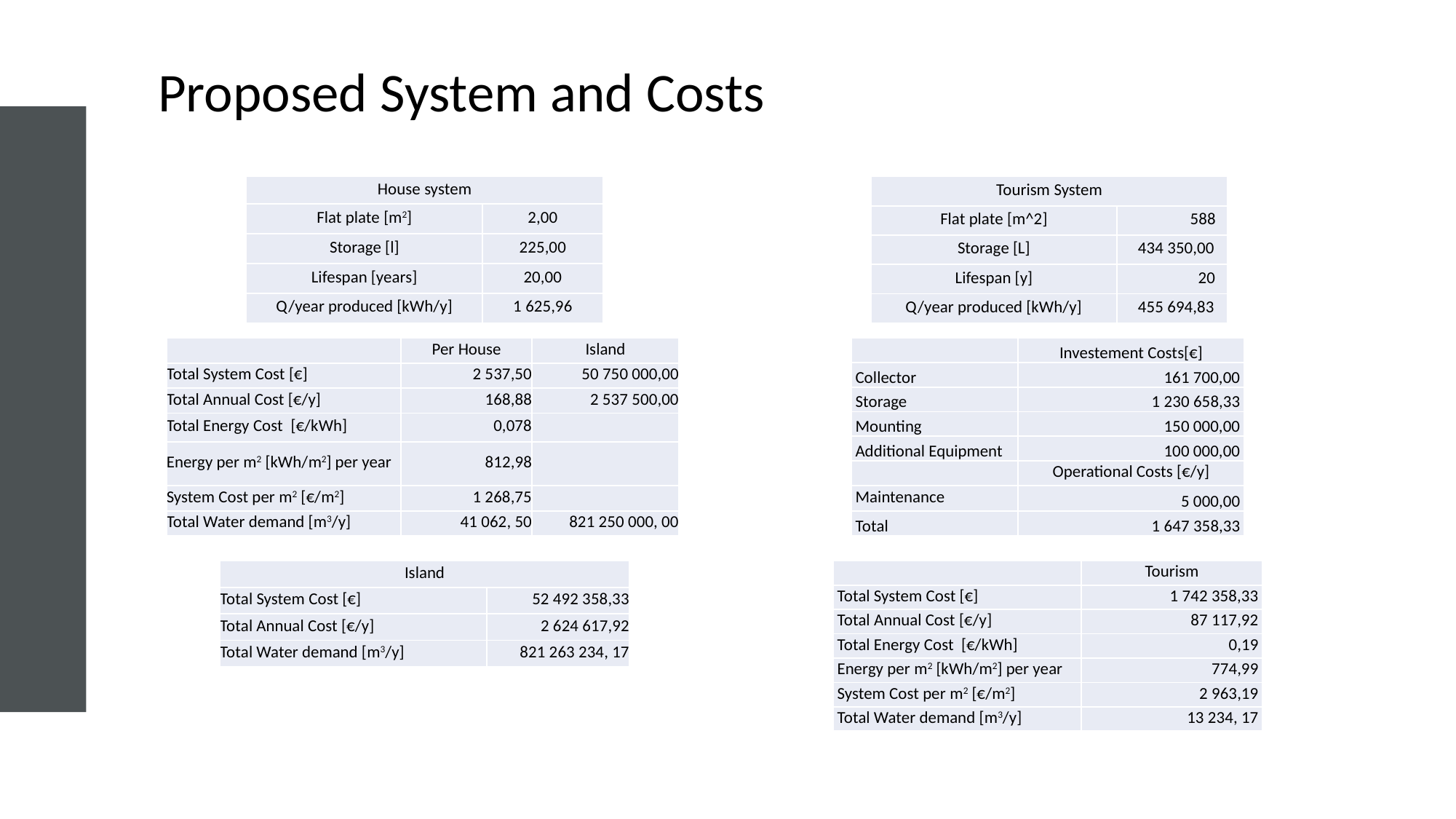

# Proposed System and Costs

| House system |  |
| --- | --- |
| Flat plate [m2] | 2,00 |
| Storage [l] | 225,00 |
| Lifespan [years] | 20,00 |
| Q/year produced [kWh/y] | 1 625,96 |
| Tourism System |  |
| --- | --- |
| Flat plate [m^2] | 588 |
| Storage [L] | 434 350,00 |
| Lifespan [y] | 20 |
| Q/year produced [kWh/y] | 455 694,83 |
|  | Per House | Island |
| --- | --- | --- |
| Total System Cost [€] | 2 537,50 | 50 750 000,00 |
| Total Annual Cost [€/y] | 168,88 | 2 537 500,00 |
| Total Energy Cost [€/kWh] | 0,078 |  |
| Energy per m2 [kWh/m2] per year | 812,98 |  |
| System Cost per m2 [€/m2] | 1 268,75 |  |
| Total Water demand [m3/y] | 41 062, 50 | 821 250 000, 00 |
|  | Investement Costs[€] |
| --- | --- |
| Collector | 161 700,00 |
| Storage | 1 230 658,33 |
| Mounting | 150 000,00 |
| Additional Equipment | 100 000,00 |
|  | Operational Costs [€/y] |
| Maintenance | 5 000,00 |
| Total | 1 647 358,33 |
| Island |  |
| --- | --- |
| Total System Cost [€] | 52 492 358,33 |
| Total Annual Cost [€/y] | 2 624 617,92 |
| Total Water demand [m3/y] | 821 263 234, 17 |
|  | Tourism |
| --- | --- |
| Total System Cost [€] | 1 742 358,33 |
| Total Annual Cost [€/y] | 87 117,92 |
| Total Energy Cost [€/kWh] | 0,19 |
| Energy per m2 [kWh/m2] per year | 774,99 |
| System Cost per m2 [€/m2] | 2 963,19 |
| Total Water demand [m3/y] | 13 234, 17 |
11